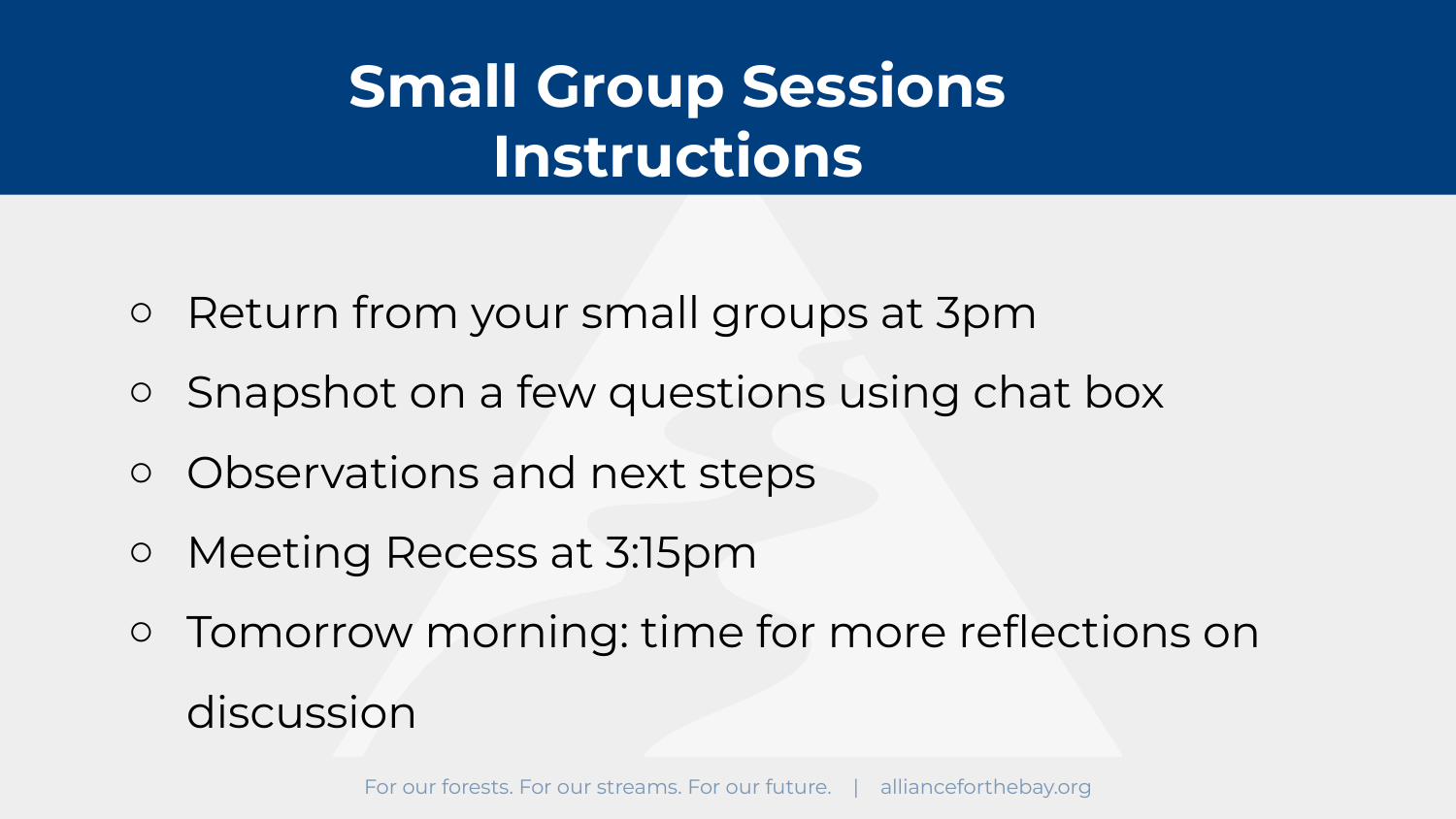

Small Group Sessions
Instructions

Return from your small groups at 3pm
Snapshot on a few questions using chat box
Observations and next steps
Meeting Recess at 3:15pm
Tomorrow morning: time for more reflections on discussion